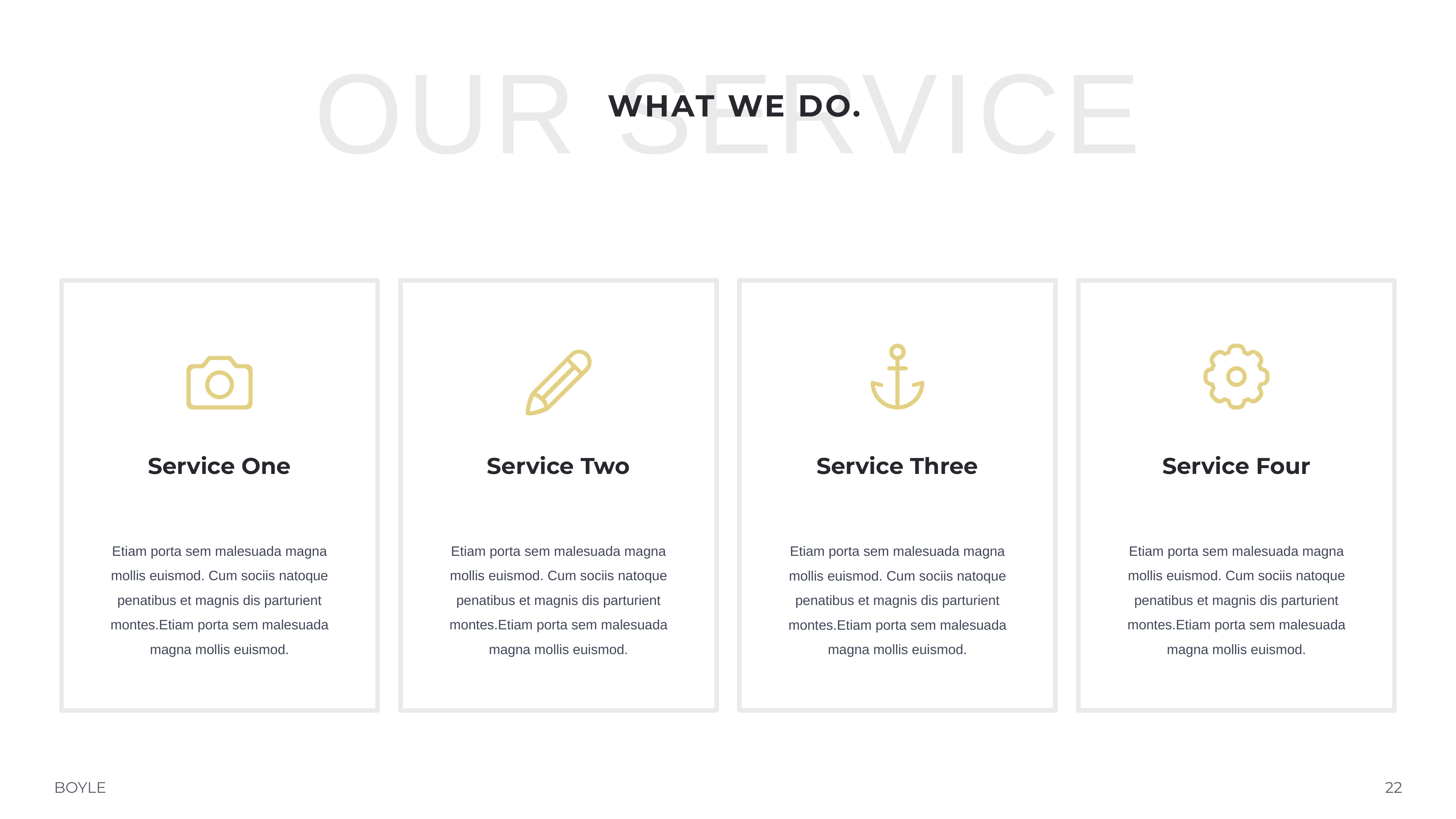

OUR SERVICE
WHAT WE DO.

Service One
Service Two
Service Three
Service Four
Etiam porta sem malesuada magna mollis euismod. Cum sociis natoque penatibus et magnis dis parturient montes.Etiam porta sem malesuada magna mollis euismod.
Etiam porta sem malesuada magna mollis euismod. Cum sociis natoque penatibus et magnis dis parturient montes.Etiam porta sem malesuada magna mollis euismod.
Etiam porta sem malesuada magna mollis euismod. Cum sociis natoque penatibus et magnis dis parturient montes.Etiam porta sem malesuada magna mollis euismod.
Etiam porta sem malesuada magna mollis euismod. Cum sociis natoque penatibus et magnis dis parturient montes.Etiam porta sem malesuada magna mollis euismod.
BOYLE
22